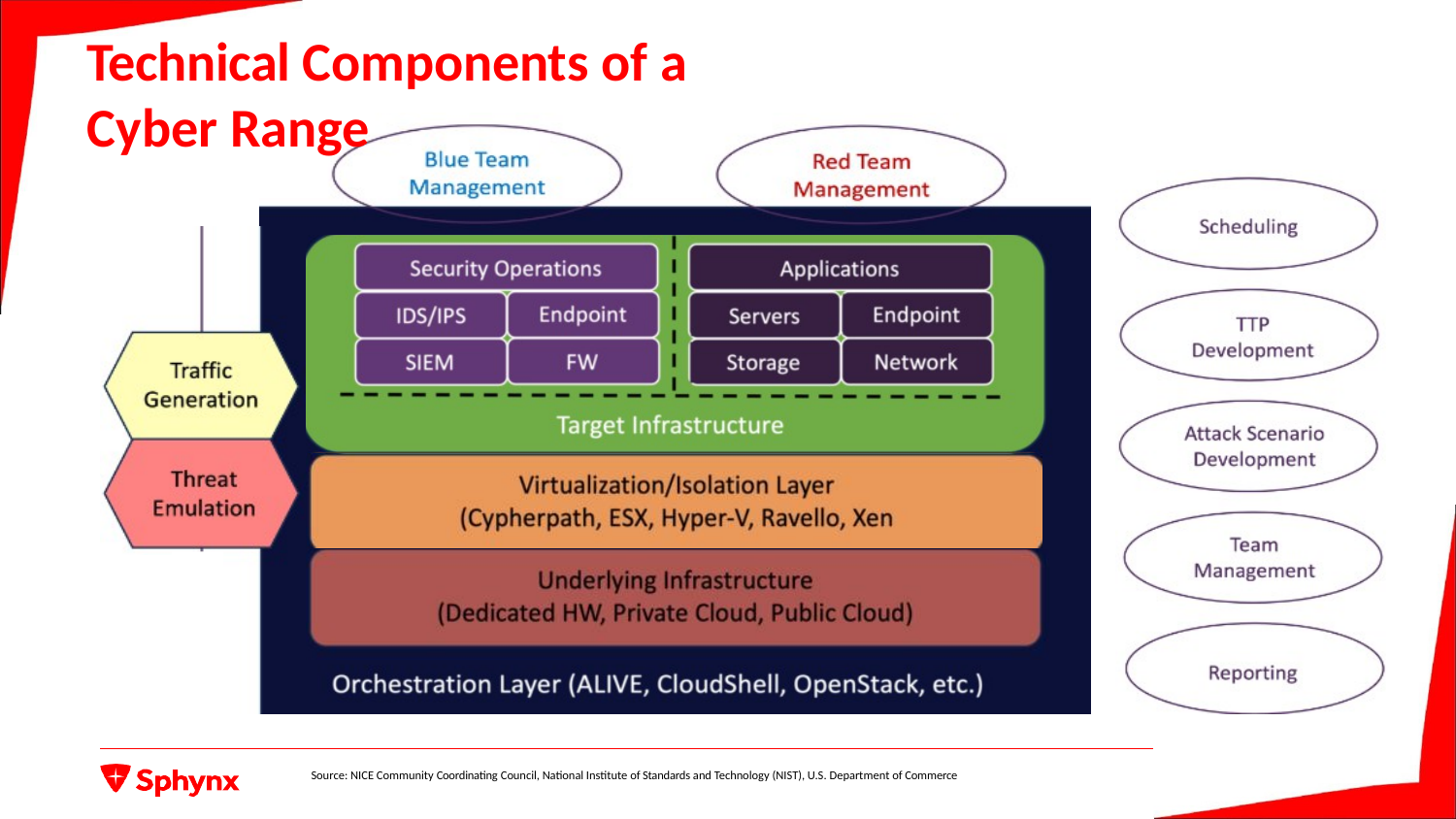

# Technical Components of a Cyber Range
Source: NICE Community Coordinating Council, National Institute of Standards and Technology (NIST), U.S. Department of Commerce